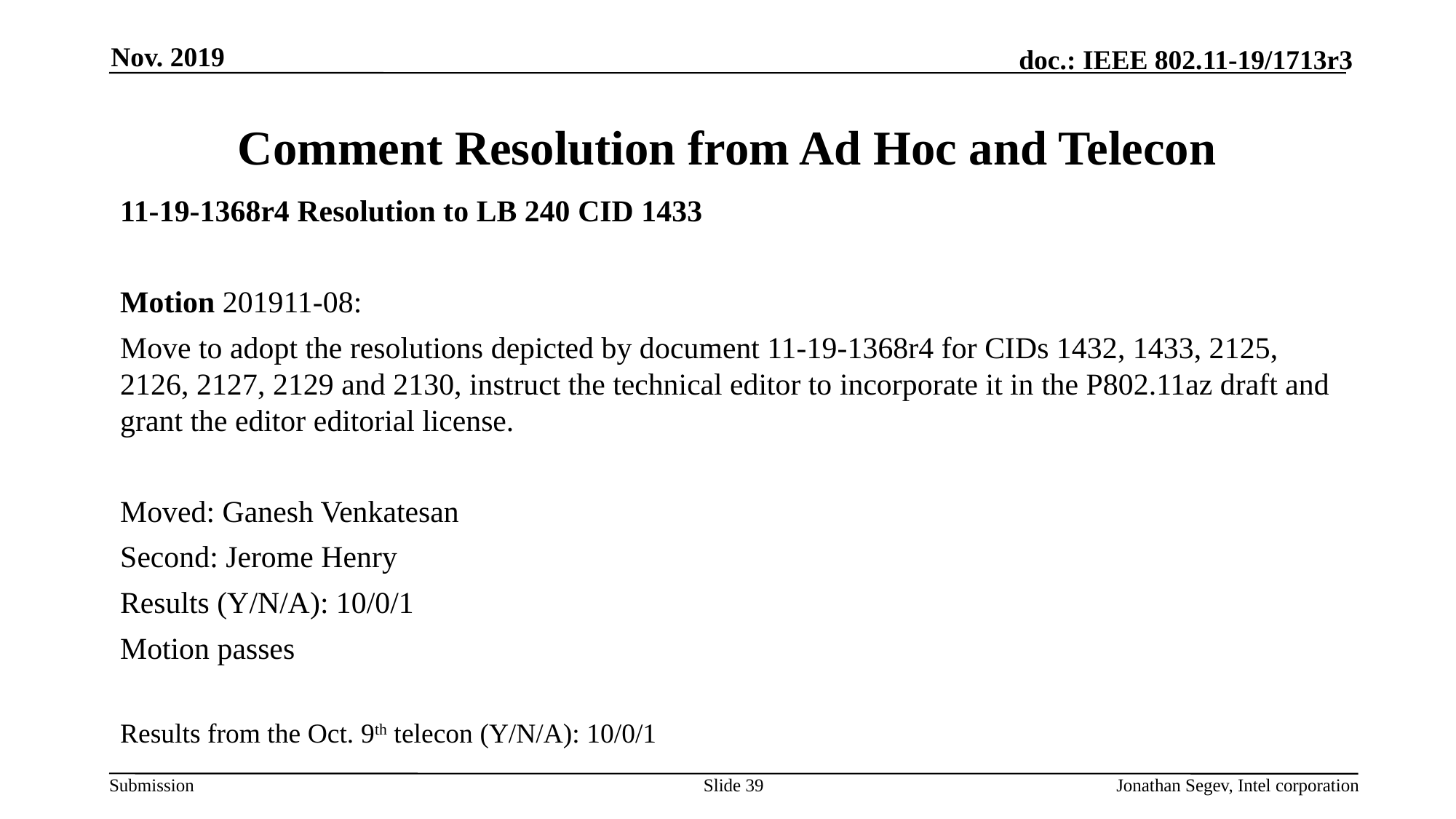

Nov. 2019
# Comment Resolution from Ad Hoc and Telecon
11-19-1368r4 Resolution to LB 240 CID 1433

Motion 201911-08:
Move to adopt the resolutions depicted by document 11-19-1368r4 for CIDs 1432, 1433, 2125, 2126, 2127, 2129 and 2130, instruct the technical editor to incorporate it in the P802.11az draft and grant the editor editorial license.

Moved: Ganesh Venkatesan
Second: Jerome Henry
Results (Y/N/A): 10/0/1
Motion passes

Results from the Oct. 9th telecon (Y/N/A): 10/0/1

Slide 39
Jonathan Segev, Intel corporation